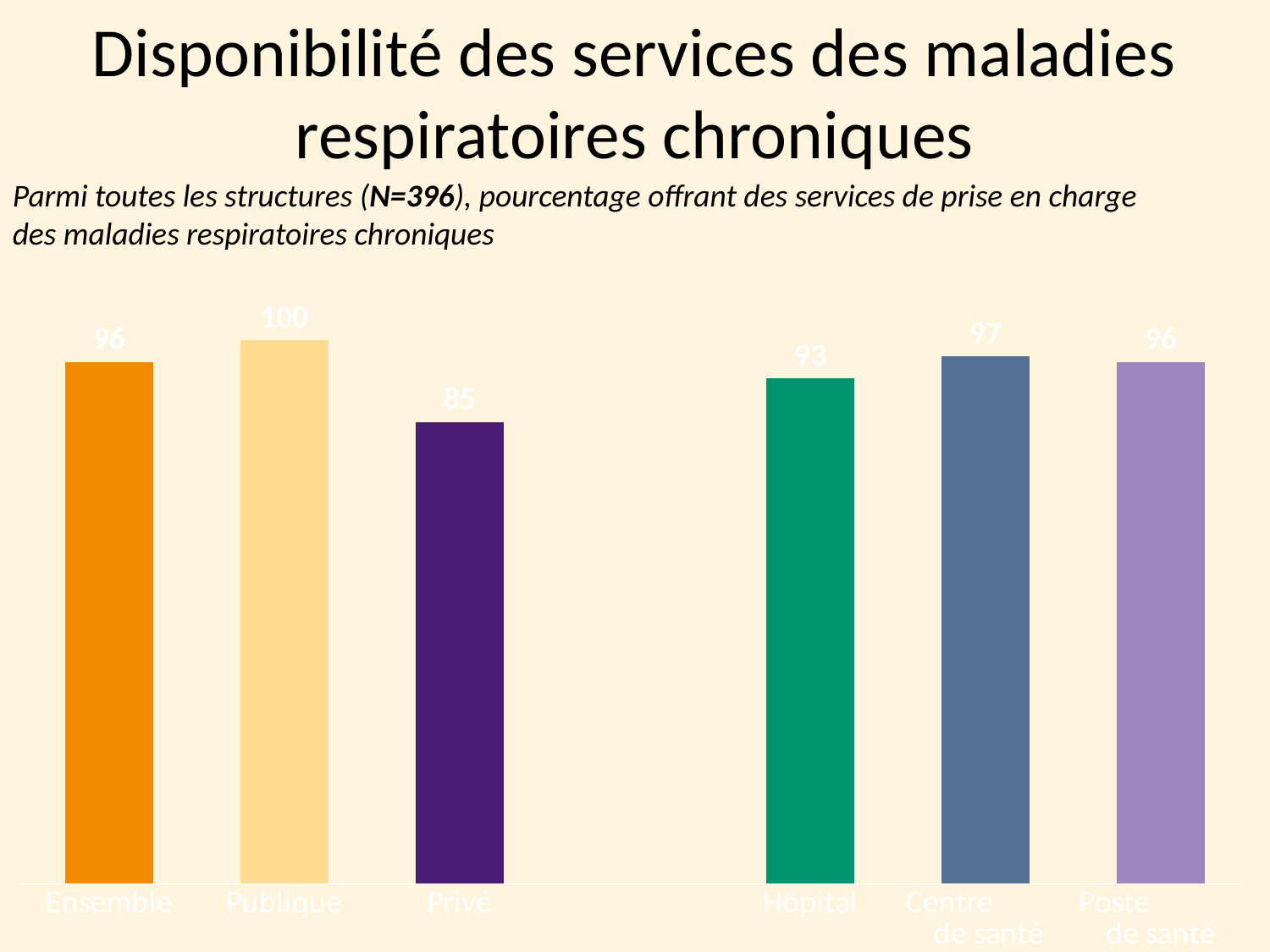

Disponibilité des services des maladies respiratoires chroniques
Parmi toutes les structures (N=396), pourcentage offrant des services de prise en charge des maladies respiratoires chroniques

### Chart

| Category | Series 1 |
|---|---|
| Ensemble | 96.0 |
| Publique | 100.0 |
| Privé | 85.0 |
|  | None |
| Hôpital | 93.0 |
| Centre             de santé | 97.0 |
| Poste               de santé | 96.0 |